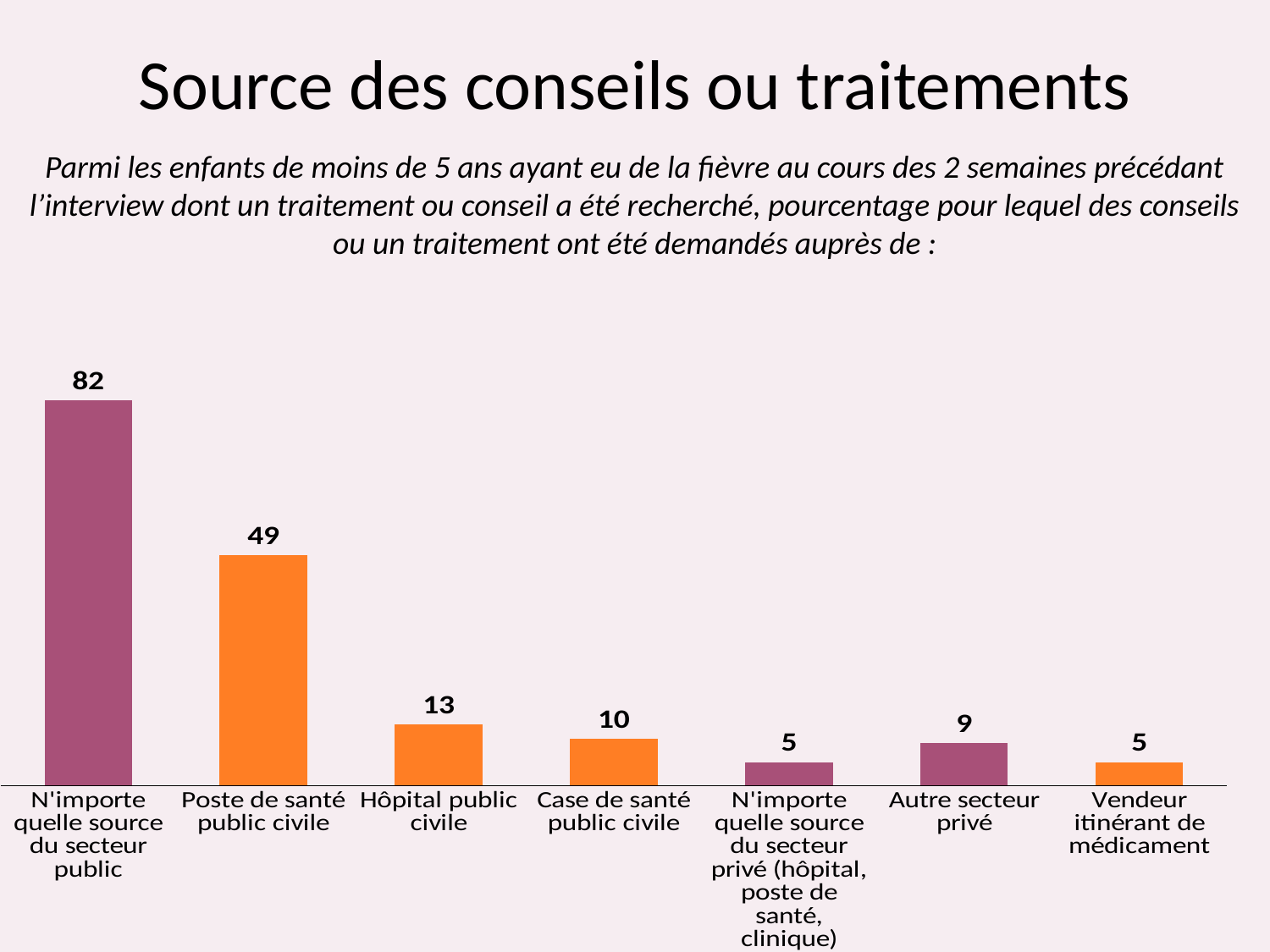

# Source des conseils ou traitements
Parmi les enfants de moins de 5 ans ayant eu de la fièvre au cours des 2 semaines précédant l’interview dont un traitement ou conseil a été recherché, pourcentage pour lequel des conseils ou un traitement ont été demandés auprès de :

### Chart

| Category | Series 1 |
|---|---|
| N'importe quelle source du secteur public | 82.0 |
| Poste de santé public civile | 49.0 |
| Hôpital public civile | 13.0 |
| Case de santé public civile | 10.0 |
| N'importe quelle source du secteur privé (hôpital, poste de santé, clinique) | 5.0 |
| Autre secteur privé | 9.0 |
| Vendeur itinérant de médicament | 5.0 |